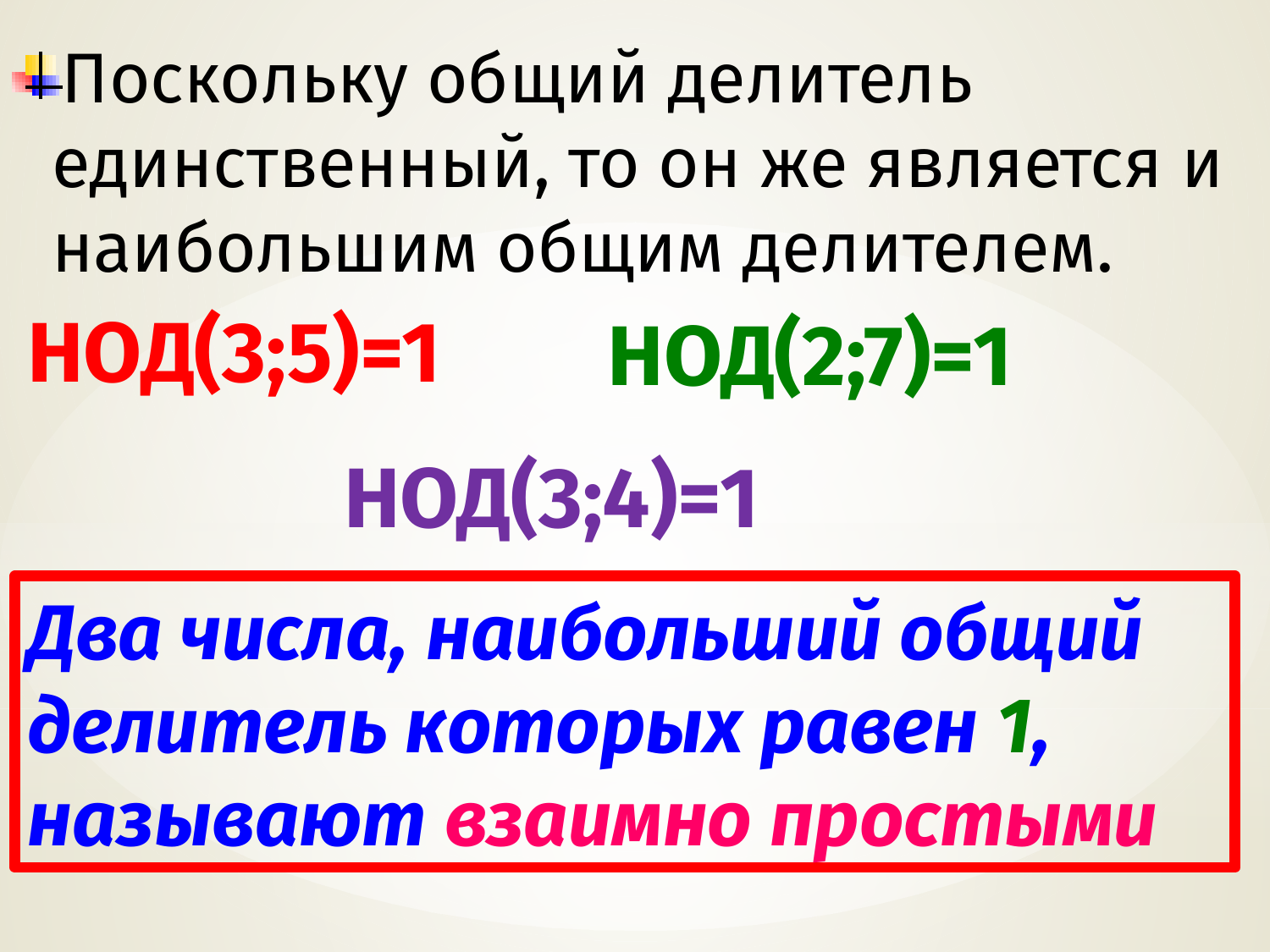

Поскольку общий делитель единственный, то он же является и наибольшим общим делителем.
НОД(3;5)=1
НОД(2;7)=1
НОД(3;4)=1
Два числа, наибольший общий делитель которых равен 1, называют взаимно простыми